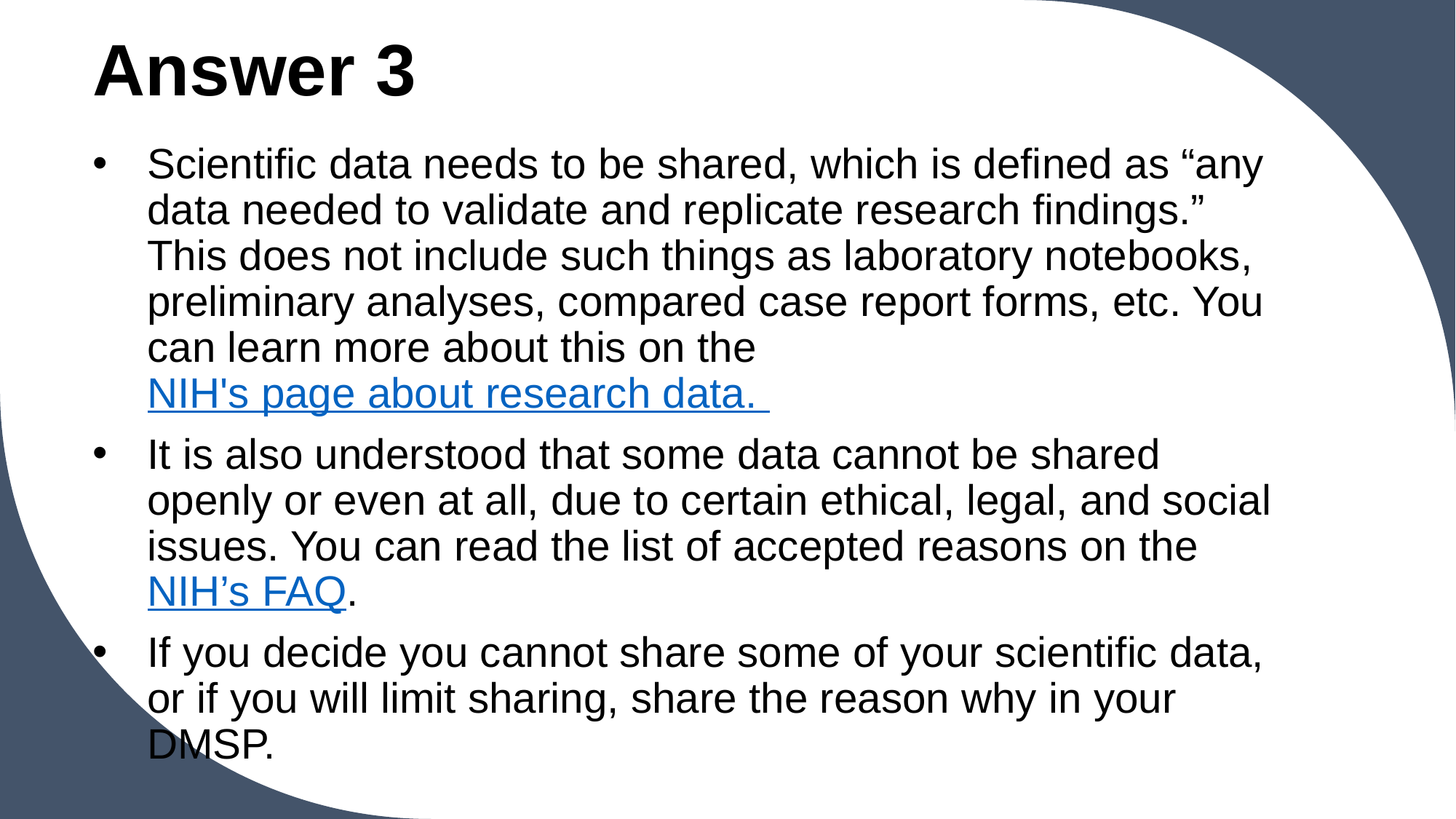

# Answer 3
Scientific data needs to be shared, which is defined as “any data needed to validate and replicate research findings.” This does not include such things as laboratory notebooks, preliminary analyses, compared case report forms, etc. You can learn more about this on the NIH's page about research data.
It is also understood that some data cannot be shared openly or even at all, due to certain ethical, legal, and social issues. You can read the list of accepted reasons on the NIH’s FAQ.
If you decide you cannot share some of your scientific data, or if you will limit sharing, share the reason why in your DMSP.